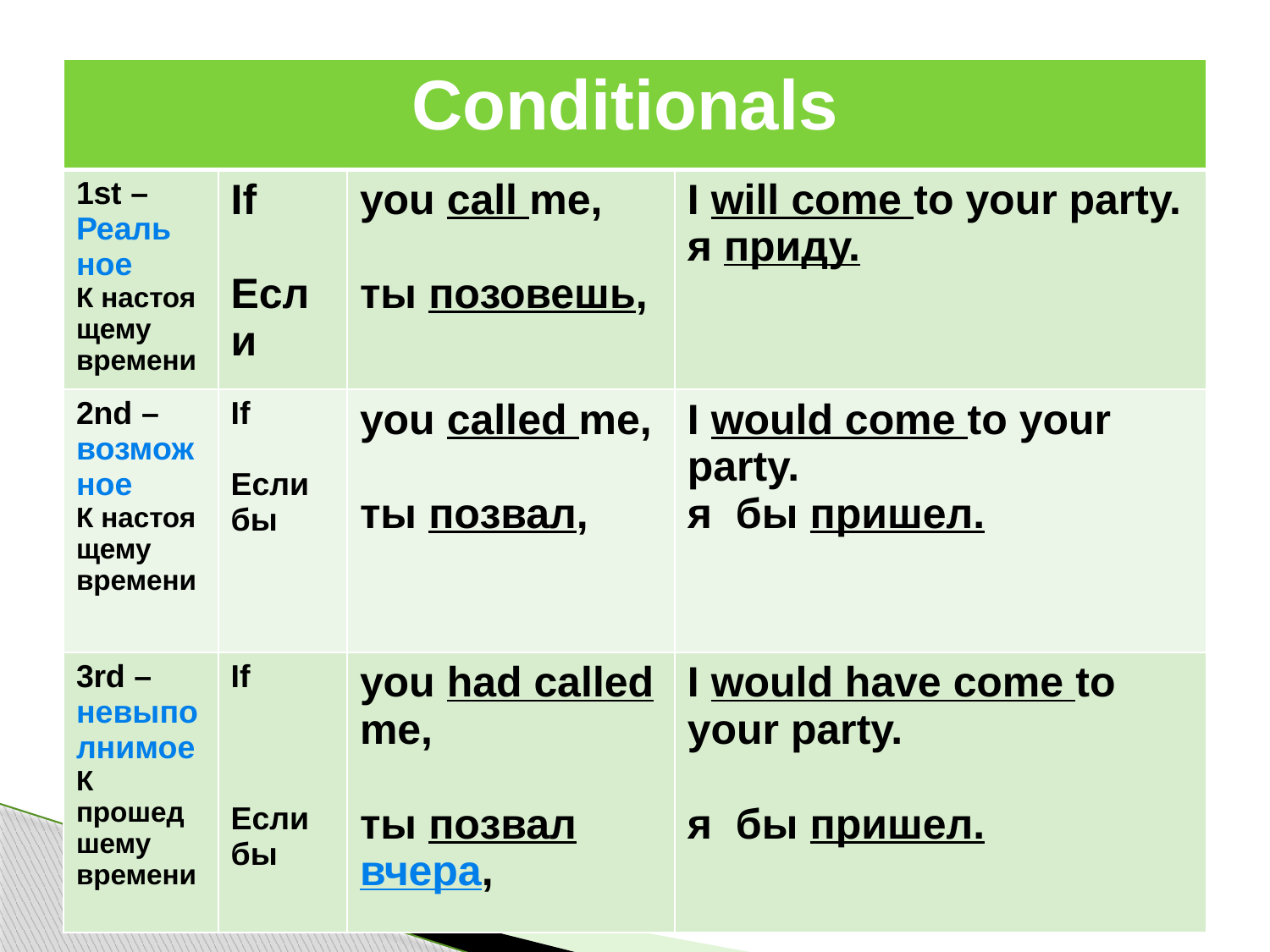

| Conditionals |  |  |  |
| --- | --- | --- | --- |
| 1st – Реаль ное К настоя щему времени | If Если | you call me, ты позовешь, | I will come to your party. я приду. |
| 2nd –возможное К настоя щему времени | If Если бы | you called me, ты позвал, | I would come to your party. я бы пришел. |
| 3rd – невыполнимое К прошед шему времени | If Если бы | you had called me, ты позвал вчера, | I would have come to your party. я бы пришел. |